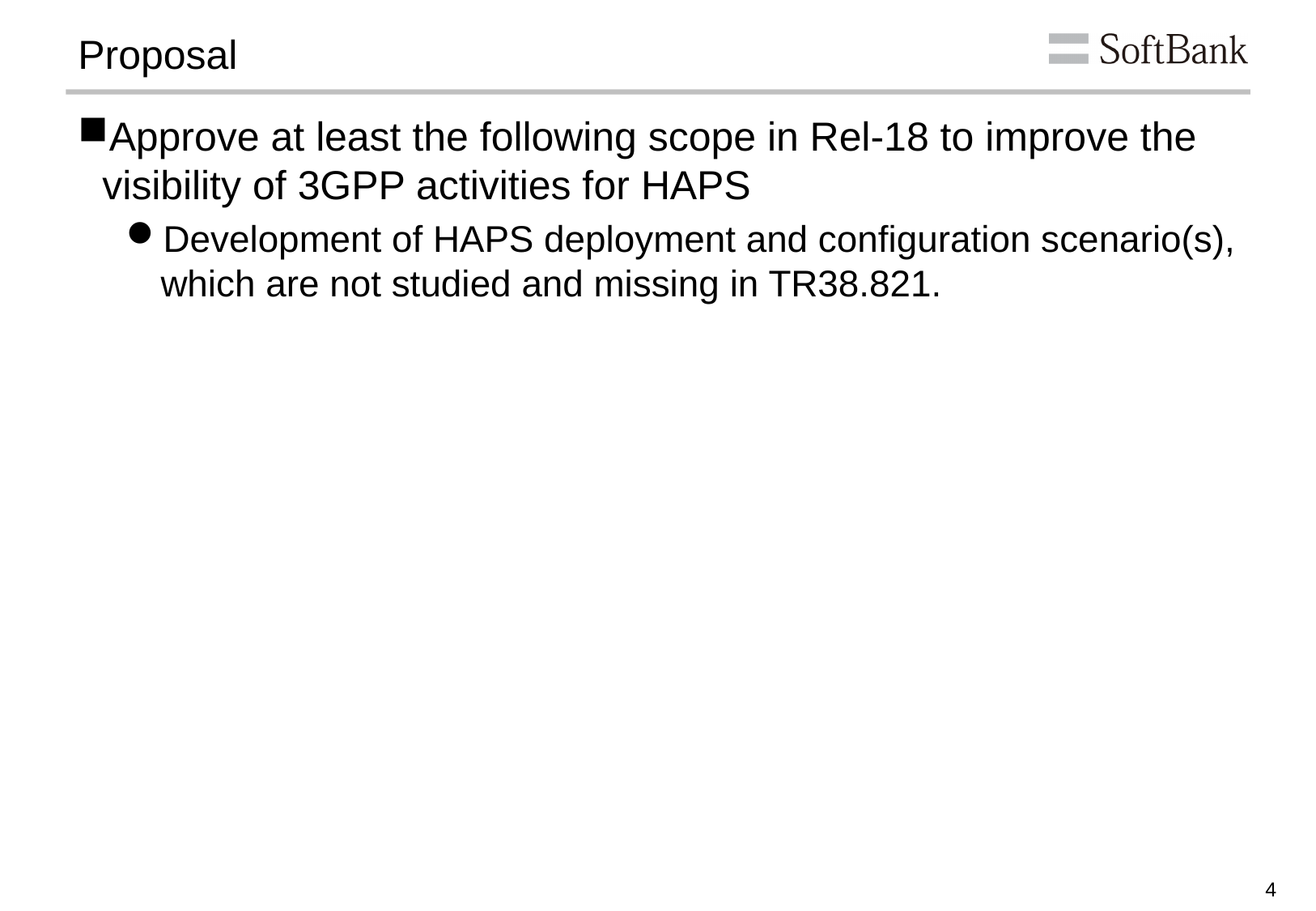

# Proposal
Approve at least the following scope in Rel-18 to improve the visibility of 3GPP activities for HAPS
Development of HAPS deployment and configuration scenario(s), which are not studied and missing in TR38.821.